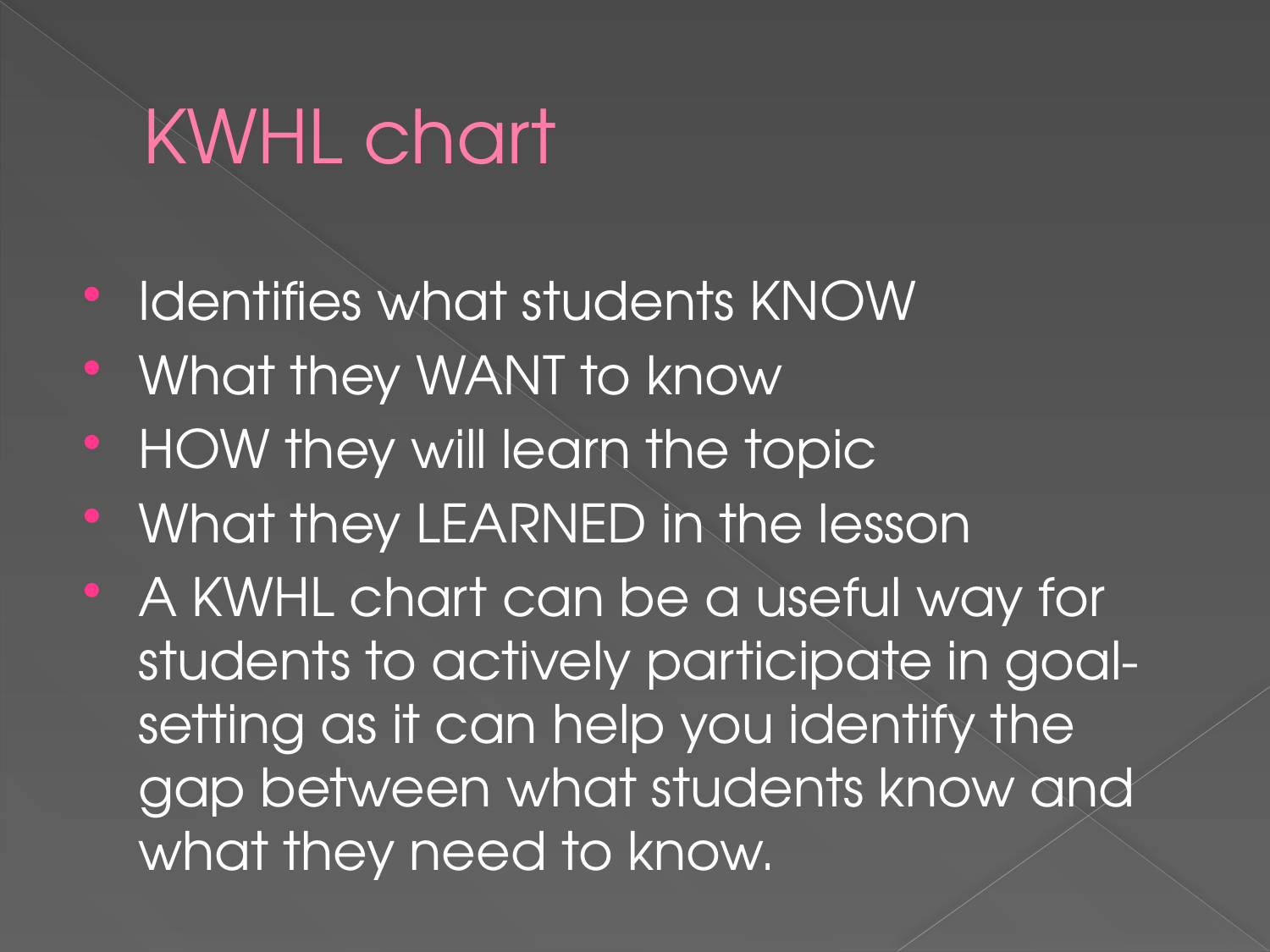

# KWHL chart
Identifies what students KNOW
What they WANT to know
HOW they will learn the topic
What they LEARNED in the lesson
A KWHL chart can be a useful way for students to actively participate in goal-setting as it can help you identify the gap between what students know and what they need to know.